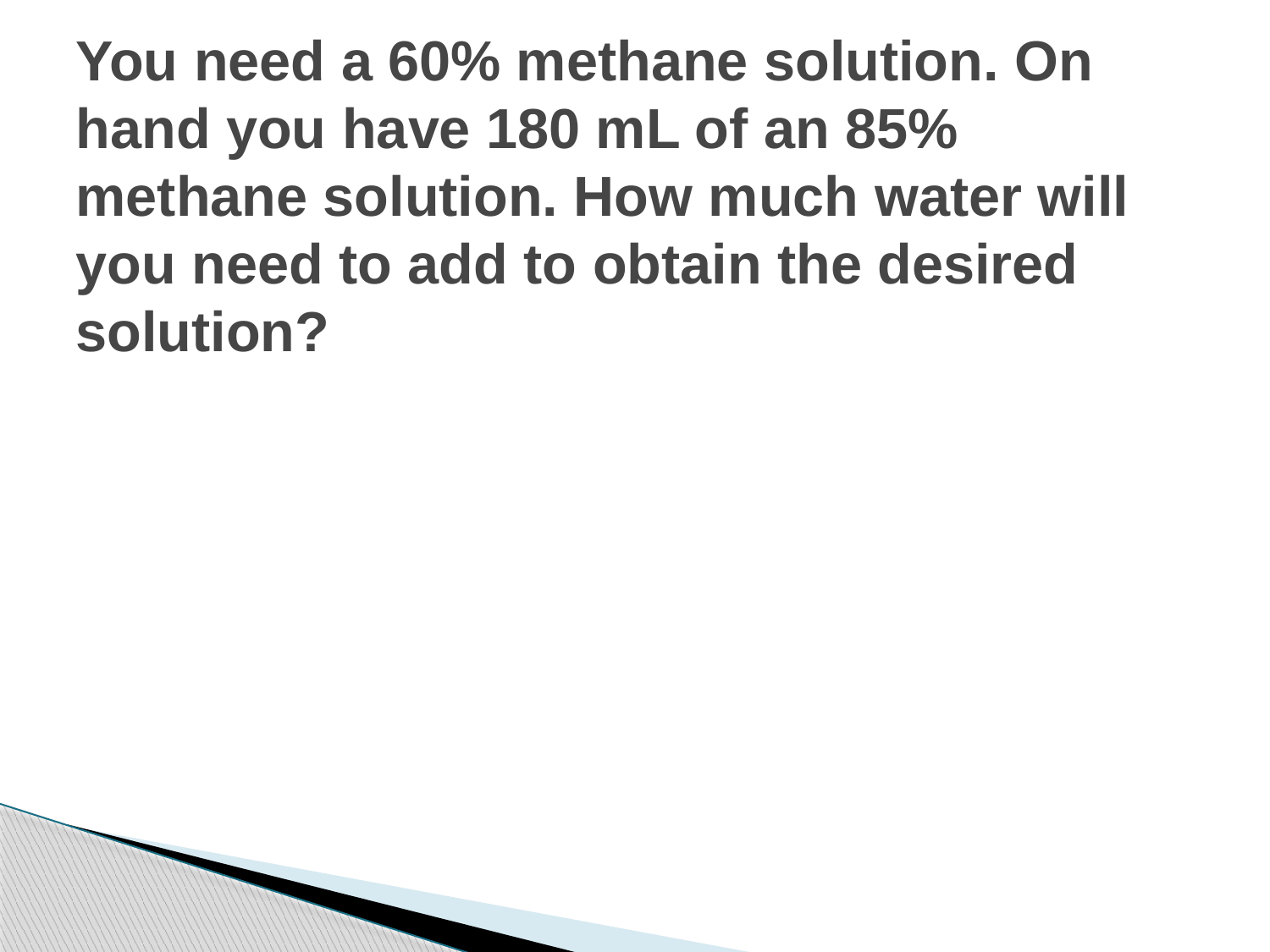

# You need a 60% methane solution. On hand you have 180 mL of an 85% methane solution. How much water will you need to add to obtain the desired solution?